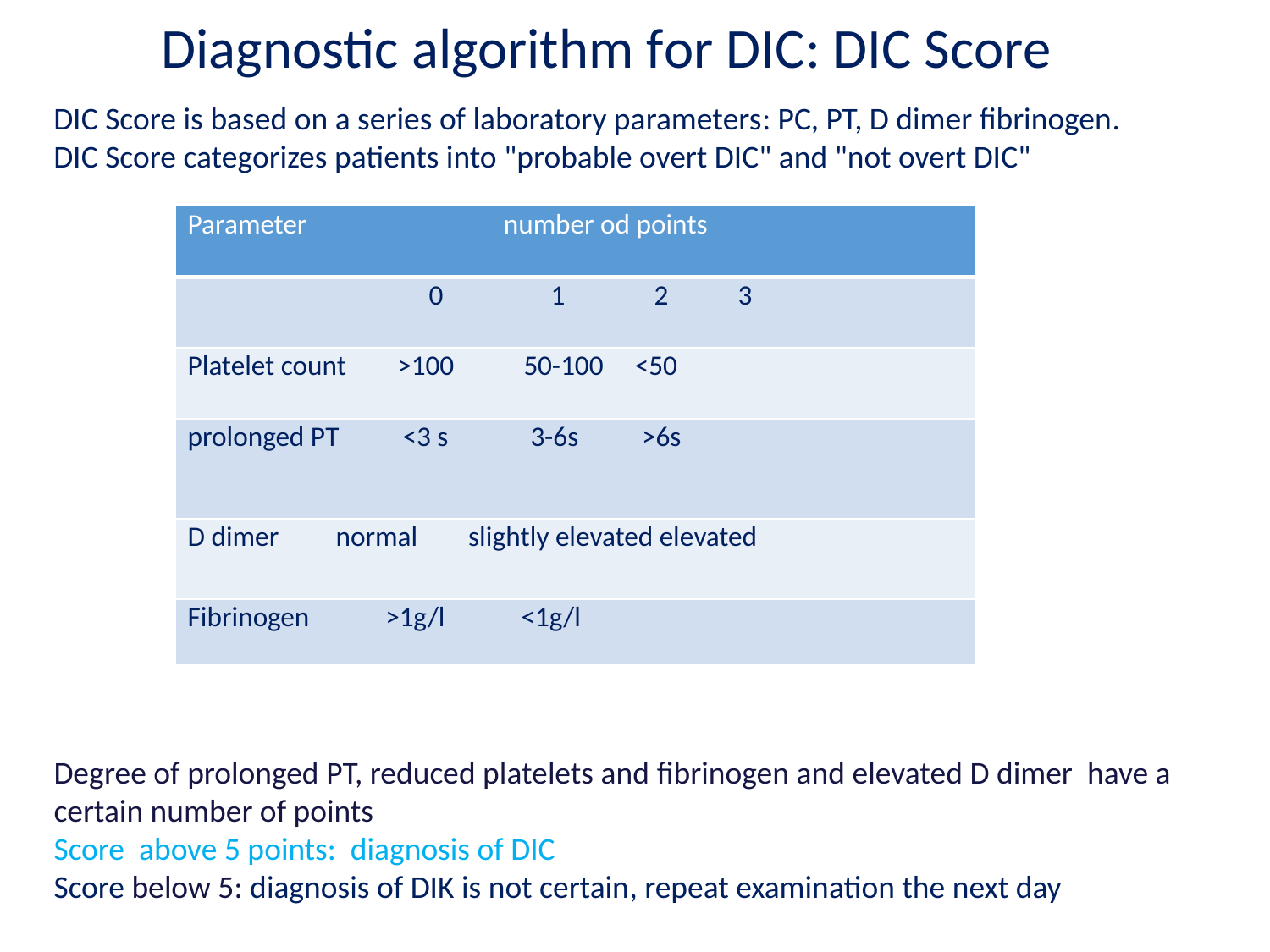

Diagnostic algorithm for DIC: DIC Score
DIC Score is based on a series of laboratory parameters: PC, PT, D dimer fibrinogen.
DIC Score categorizes patients into "probable overt DIC" and "not overt DIC"
| Parameter number od points |
| --- |
| 0 1 2 3 |
| Platelet count >100 50-100 <50 |
| prolonged PТ <3 s 3-6s >6s |
| D dimer normal slightly elevated elevated |
| Fibrinogen >1g/l <1g/l |
Degree of prolonged PT, reduced platelets and fibrinogen and elevated D dimer  have a certain number of points
Score  above 5 points:  diagnosis of DIC
Score below 5: diagnosis of DIK is not certain, repeat examination the next day